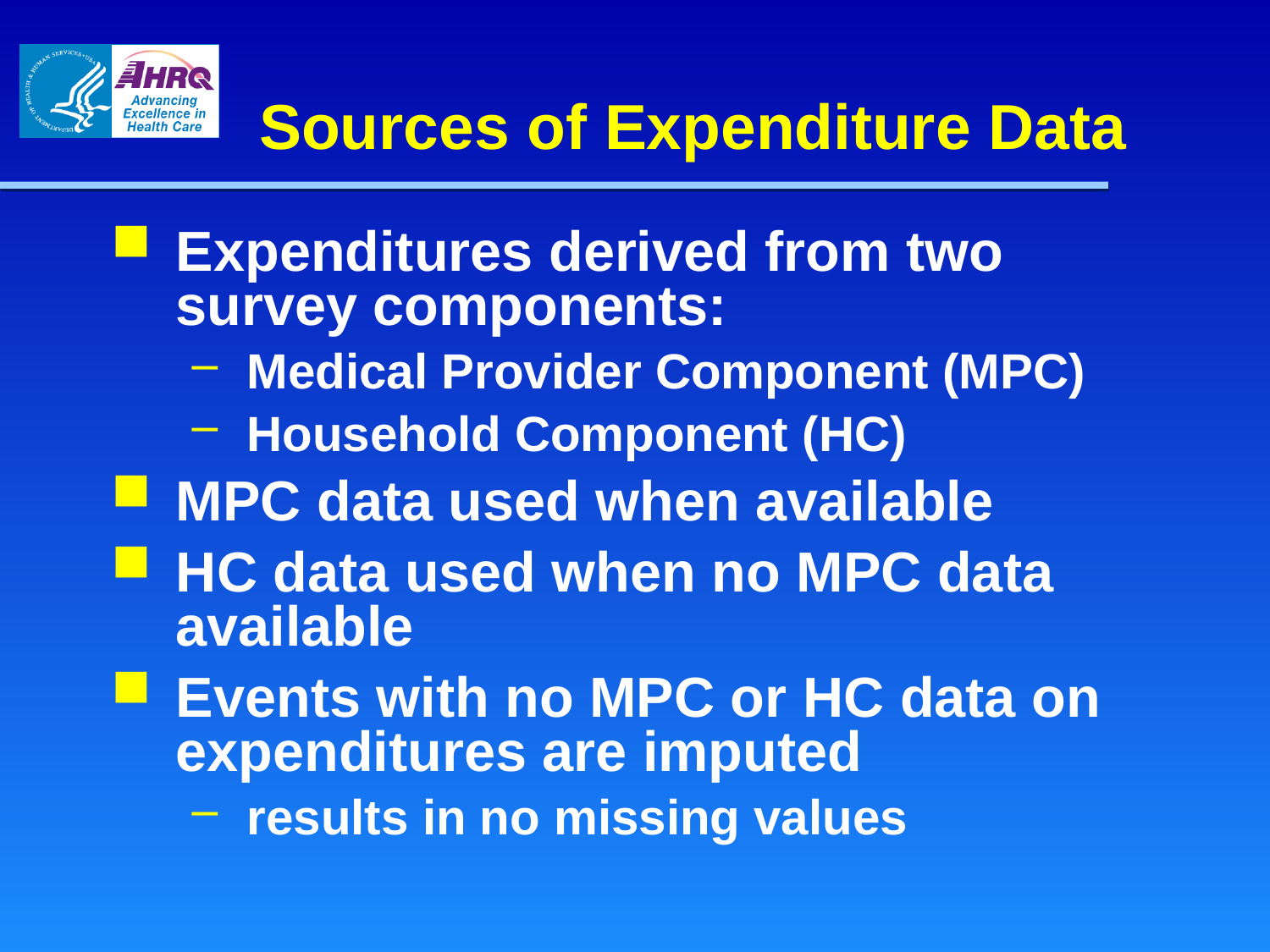

# Sources of Expenditure Data
Expenditures derived from two survey components:
Medical Provider Component (MPC)
Household Component (HC)
MPC data used when available
HC data used when no MPC data available
Events with no MPC or HC data on expenditures are imputed
results in no missing values